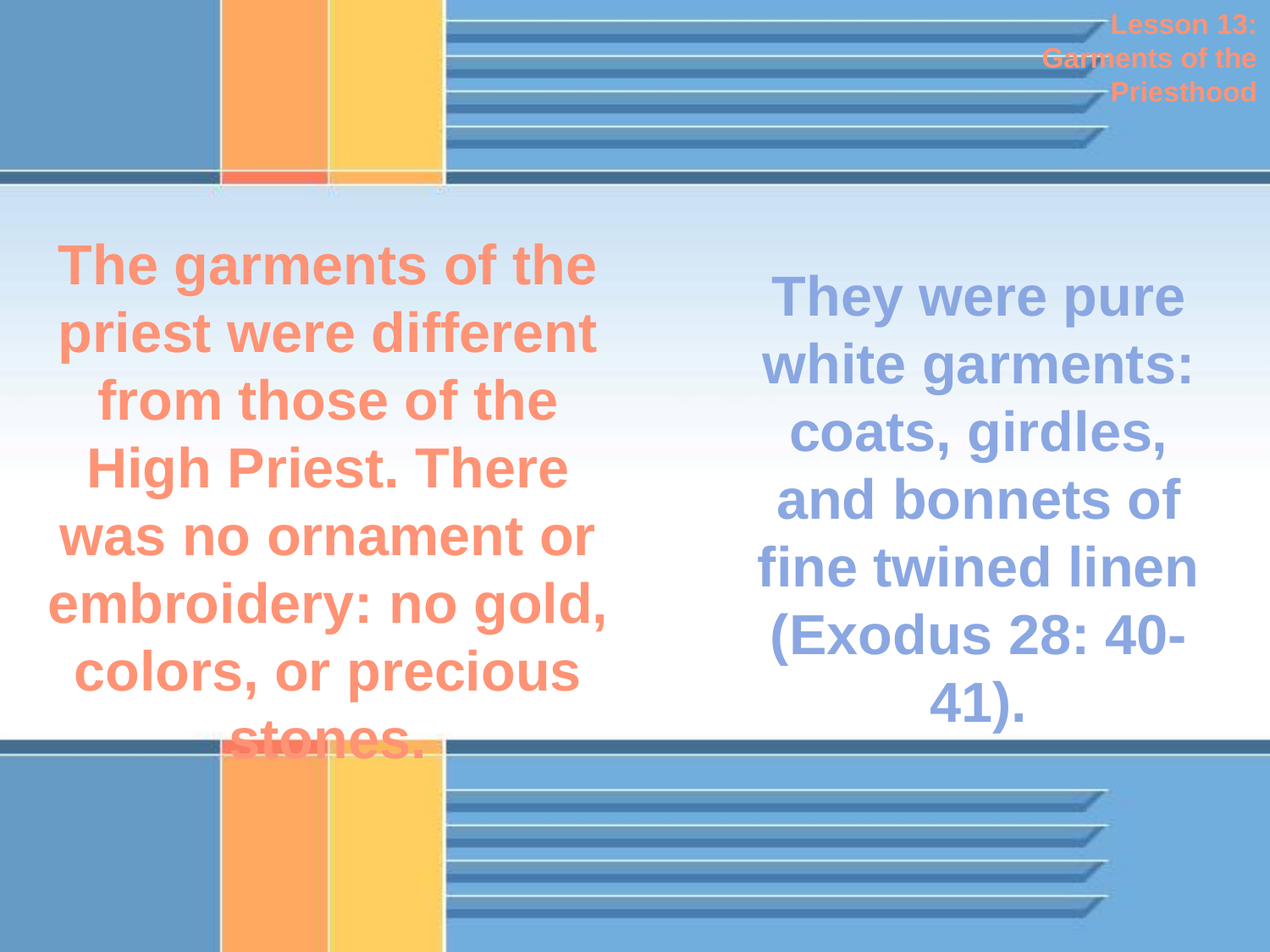

Lesson 13: Garments of the Priesthood
The garments of the priest were different from those of the High Priest. There was no ornament or embroidery: no gold, colors, or precious stones.
They were pure white garments: coats, girdles, and bonnets of fine twined linen (Exodus 28: 40-41).